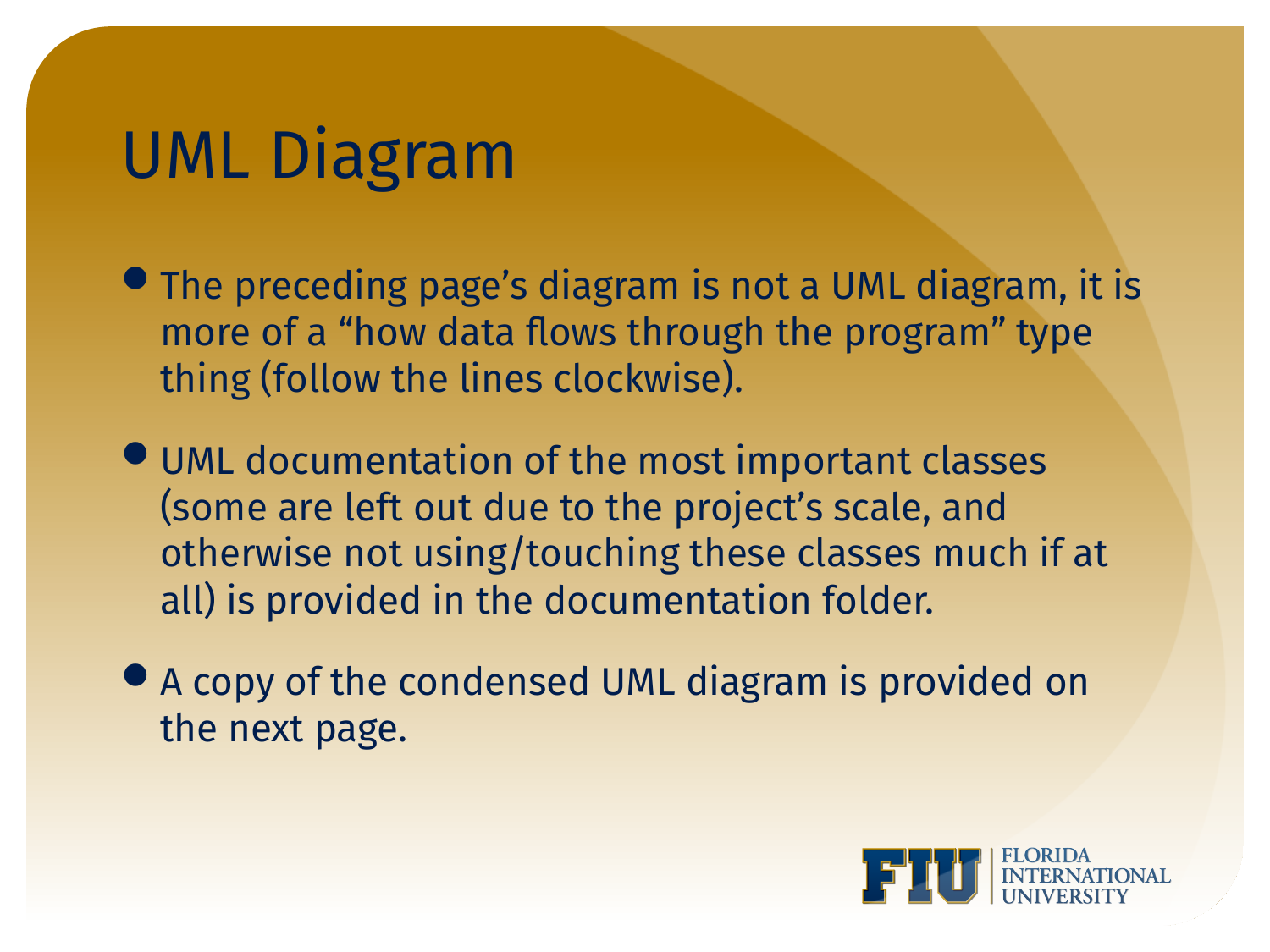

# UML Diagram
The preceding page’s diagram is not a UML diagram, it is more of a “how data flows through the program” type thing (follow the lines clockwise).
UML documentation of the most important classes (some are left out due to the project’s scale, and otherwise not using/touching these classes much if at all) is provided in the documentation folder.
A copy of the condensed UML diagram is provided on the next page.